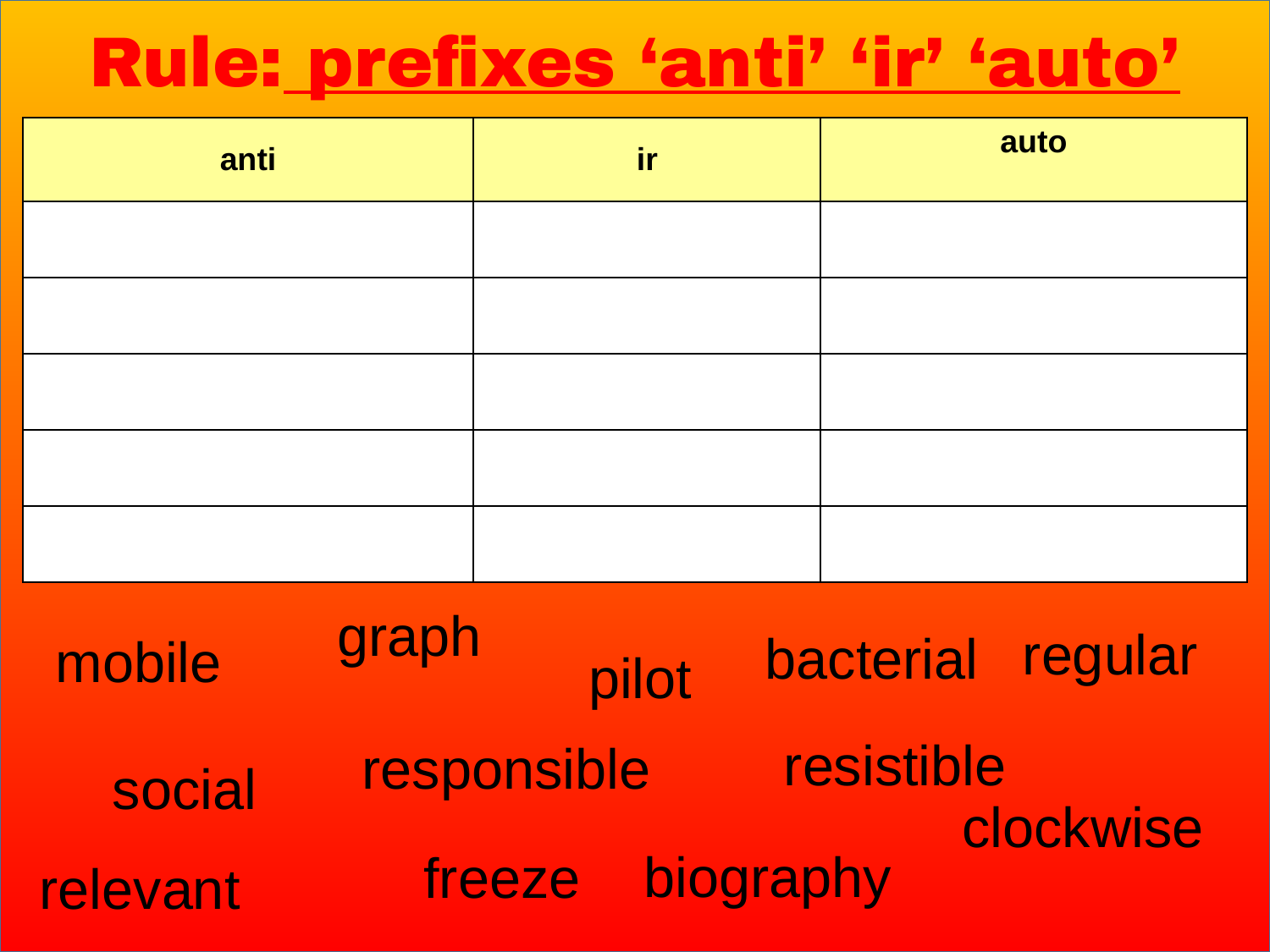

Rule: prefixes ‘anti’ ‘ir’ ‘auto’
| anti | ir | auto |
| --- | --- | --- |
|  |  |  |
|  |  |  |
|  |  |  |
|  |  |  |
|  |  |  |
graph
regular
bacterial
mobile
pilot
resistible
responsible
social
clockwise
biography
freeze
relevant